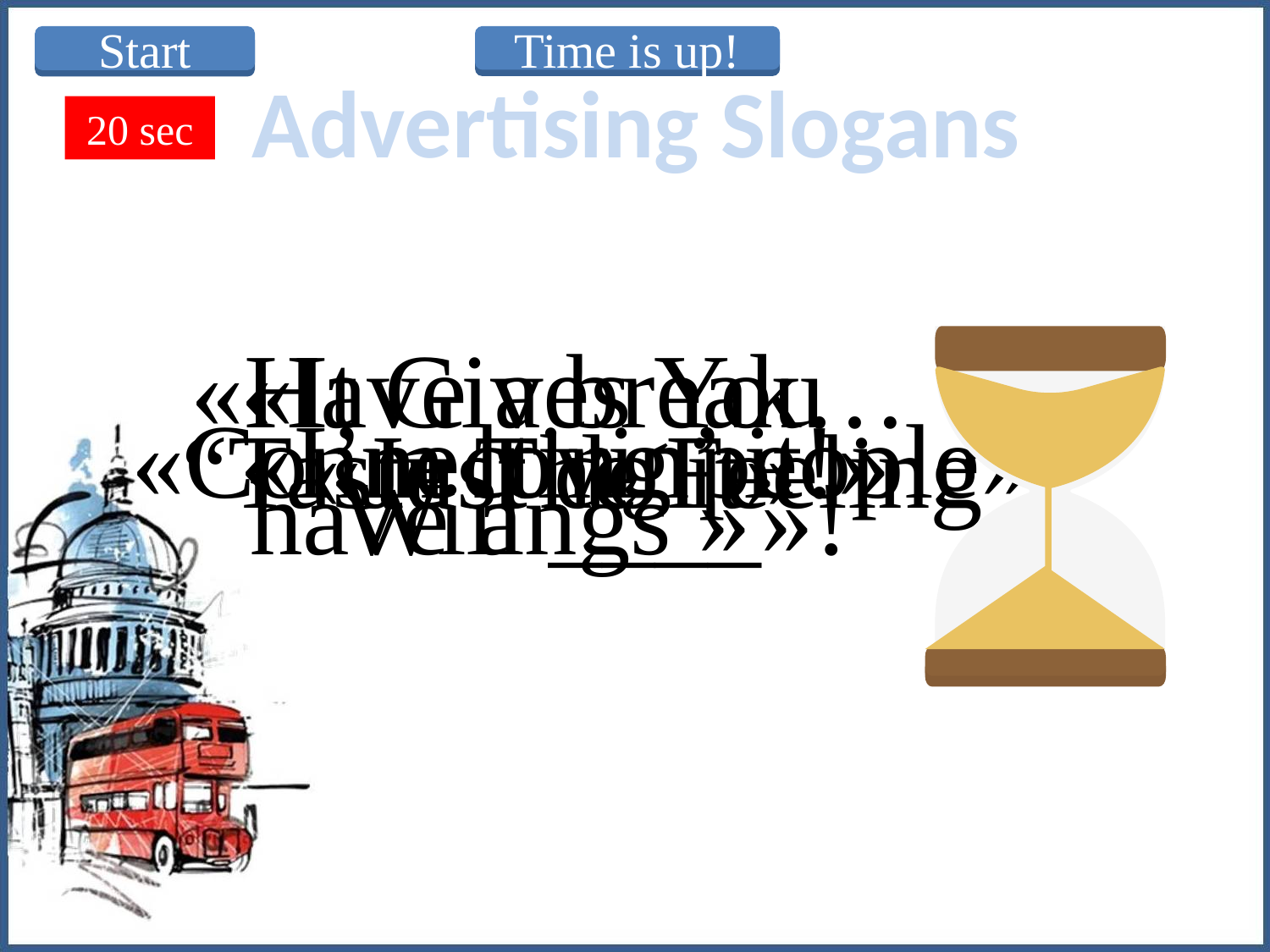

Start

Time is up!

Advertising Slogans
20 sec

«Have a break…
have a ____»!
«It Gives You
Wiiings »

«Connecting people»
«I’m lovin’ it!»
“Taste The Feeling”
«Just do it»